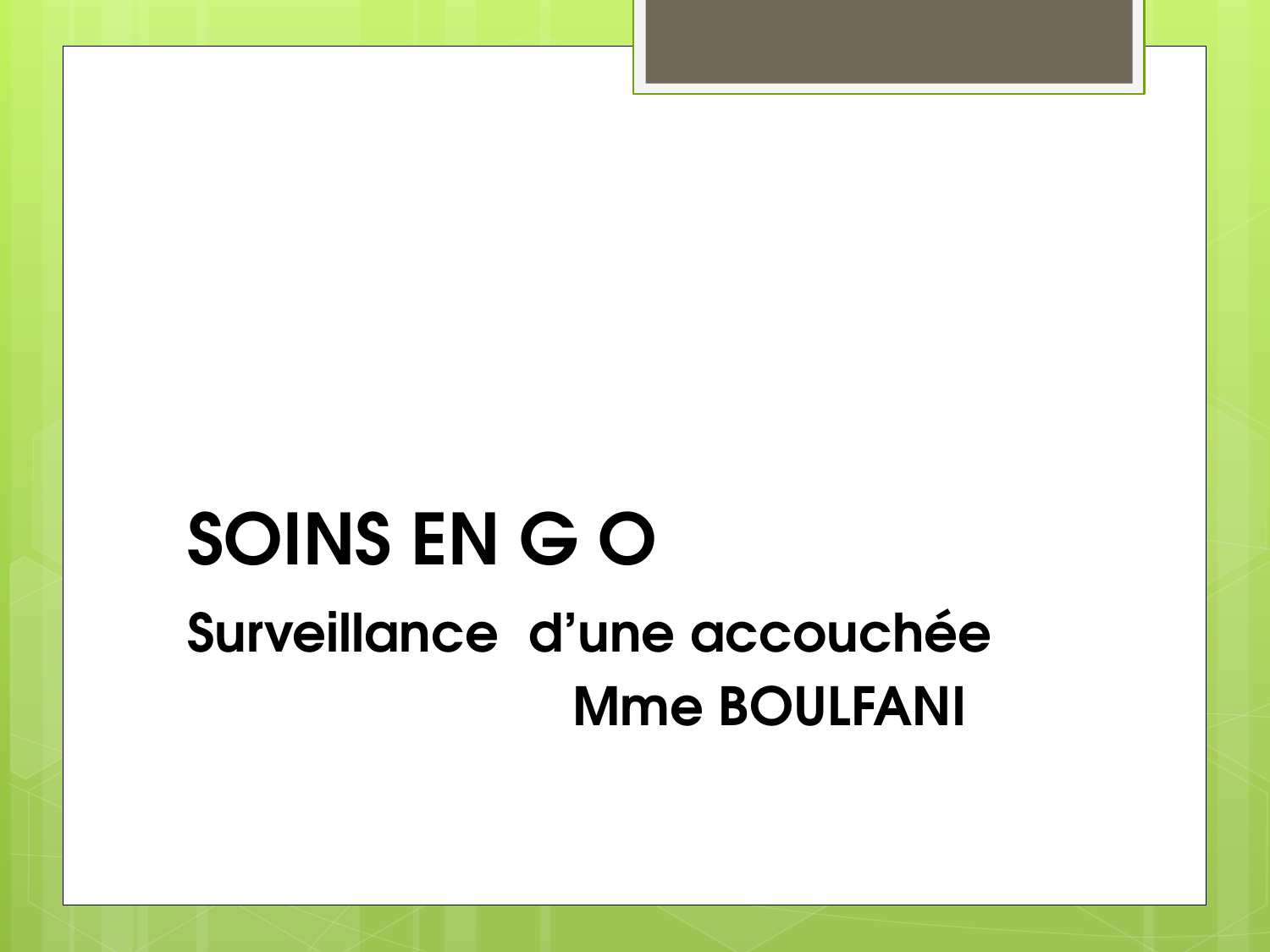

# SOINS EN G O
Surveillance  d’une accouchée
                          Mme BOULFANI